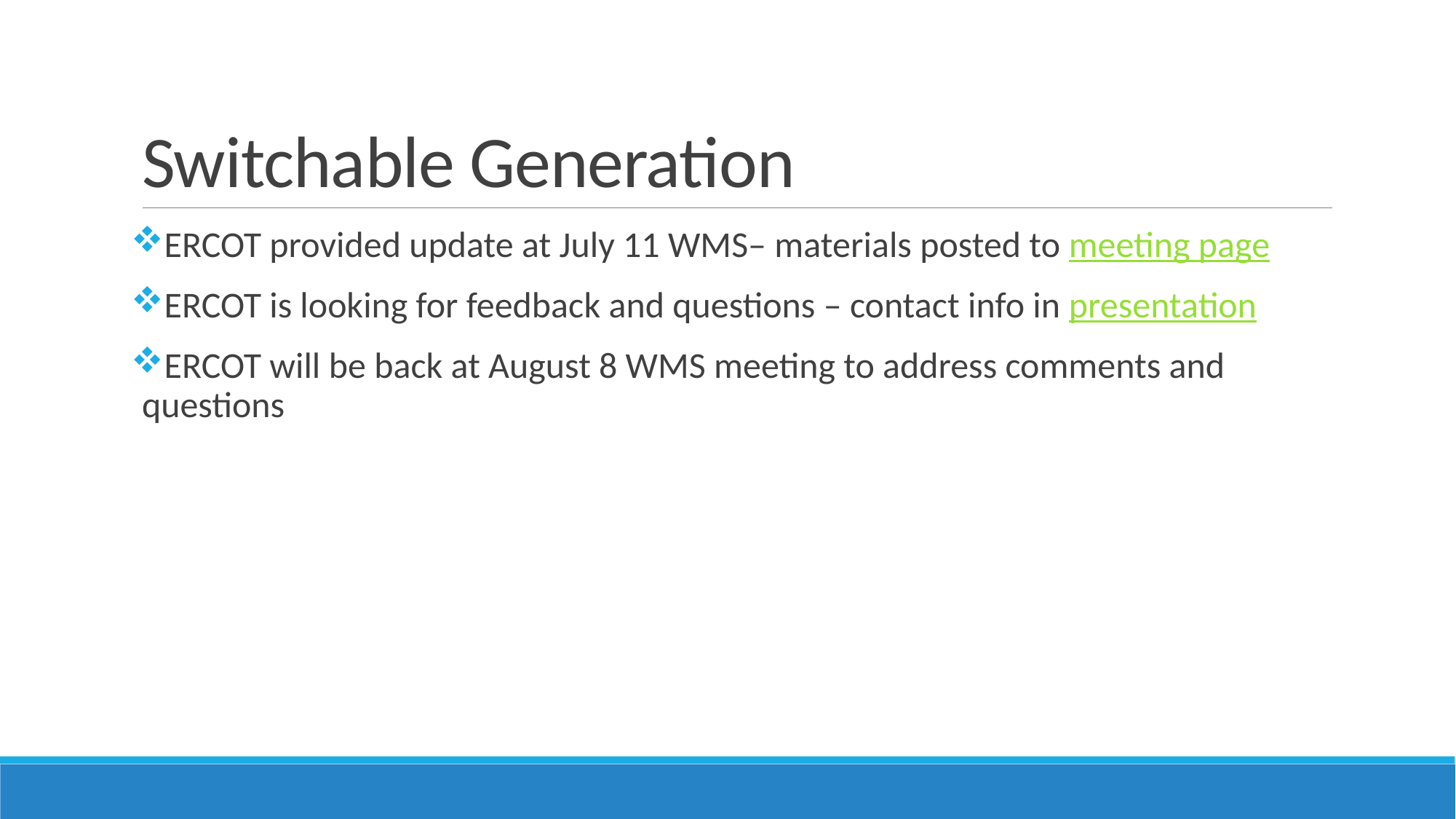

# Switchable Generation
ERCOT provided update at July 11 WMS– materials posted to meeting page
ERCOT is looking for feedback and questions – contact info in presentation
ERCOT will be back at August 8 WMS meeting to address comments and questions